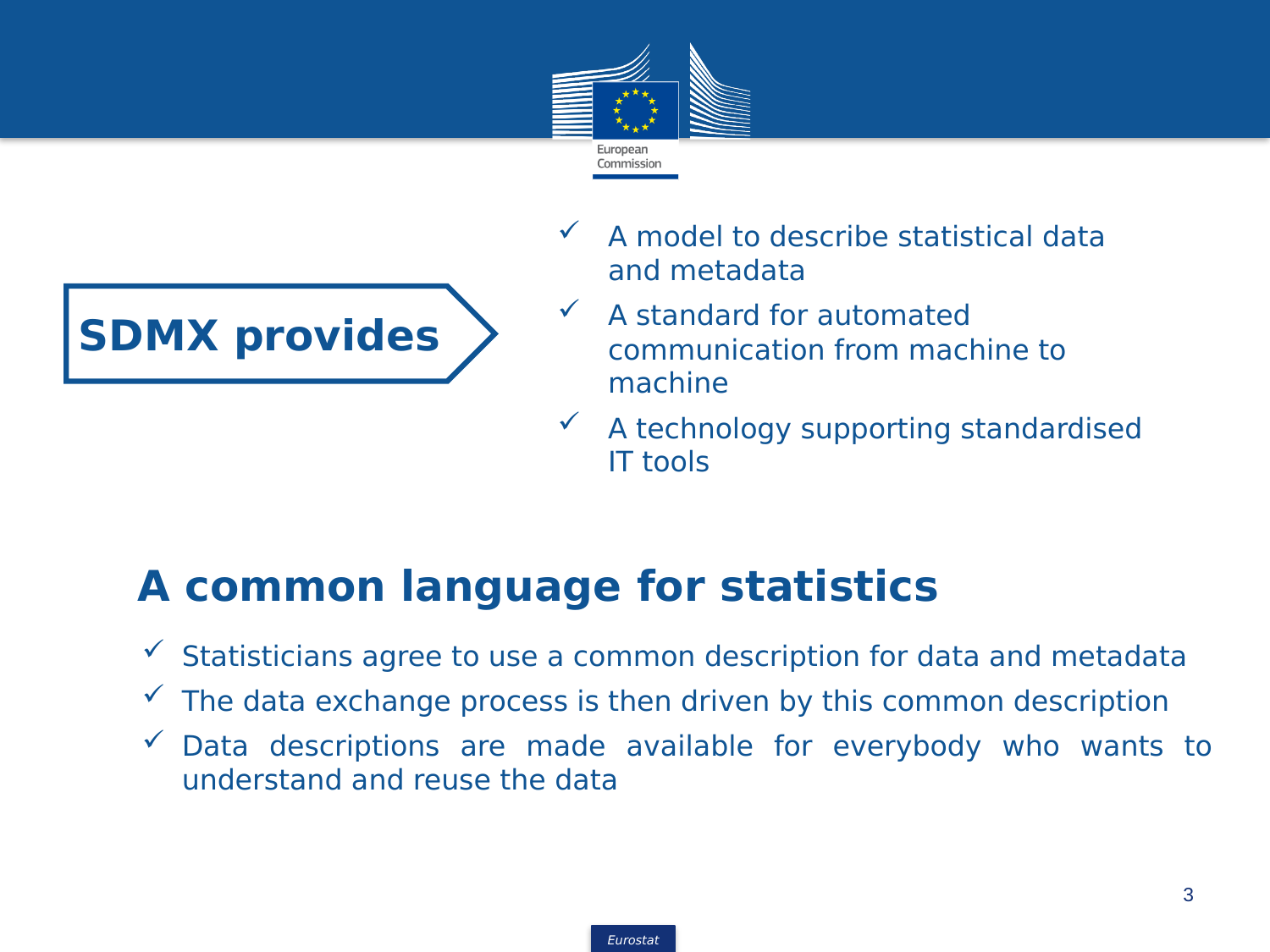

A model to describe statistical data and metadata
A standard for automated communication from machine to machine
A technology supporting standardised IT tools
SDMX provides
A common language for statistics
Statisticians agree to use a common description for data and metadata
The data exchange process is then driven by this common description
Data descriptions are made available for everybody who wants to understand and reuse the data
3